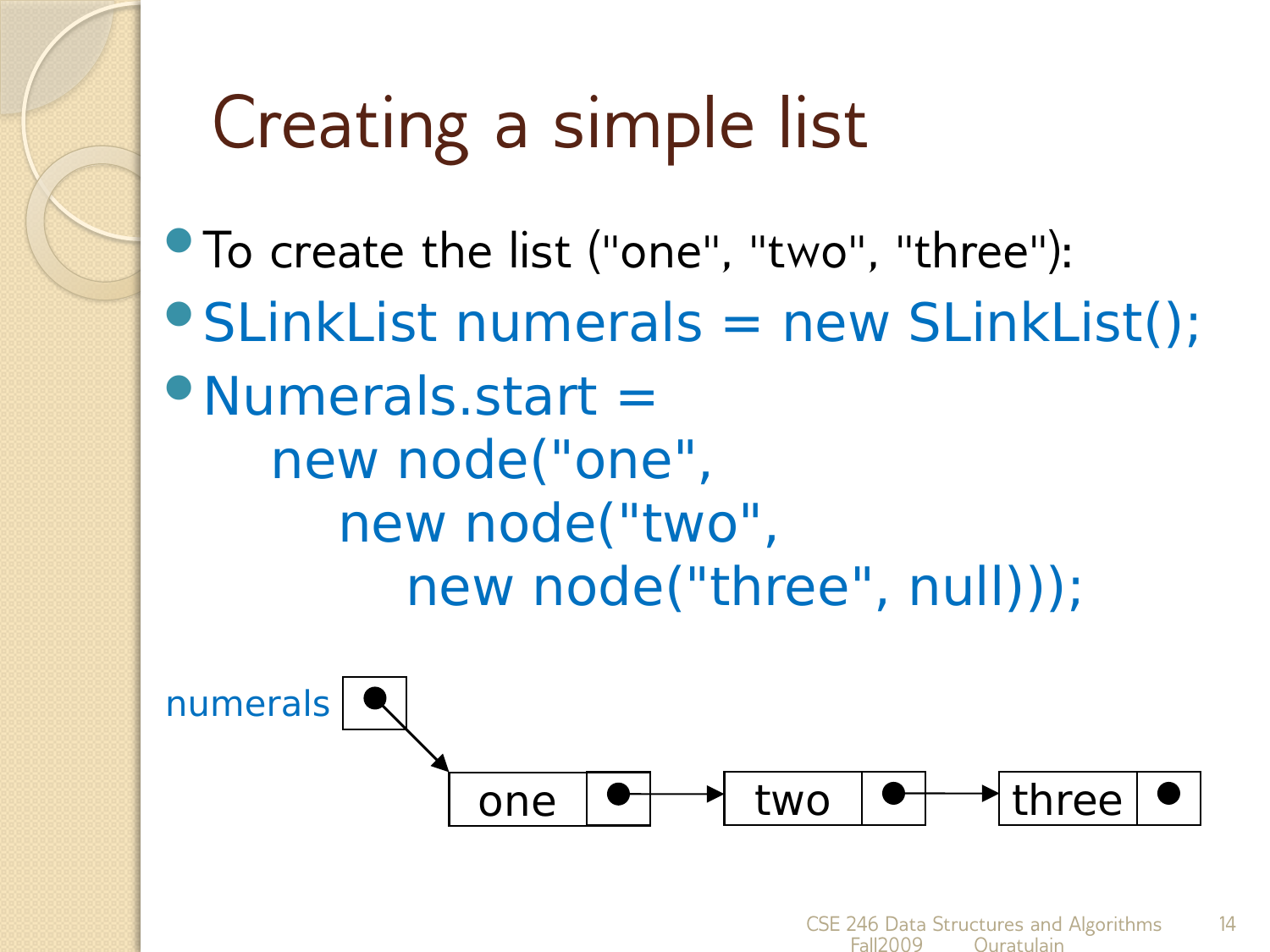

# Creating a simple list
To create the list ("one", "two", "three"):
SLinkList numerals = new SLinkList();
Numerals.start =
    new node("one",
        new node("two",
            new node("three", null)));
numerals

two

three

one

CSE 246 Data Structures and Algorithms          Fall2009        Quratulain
14